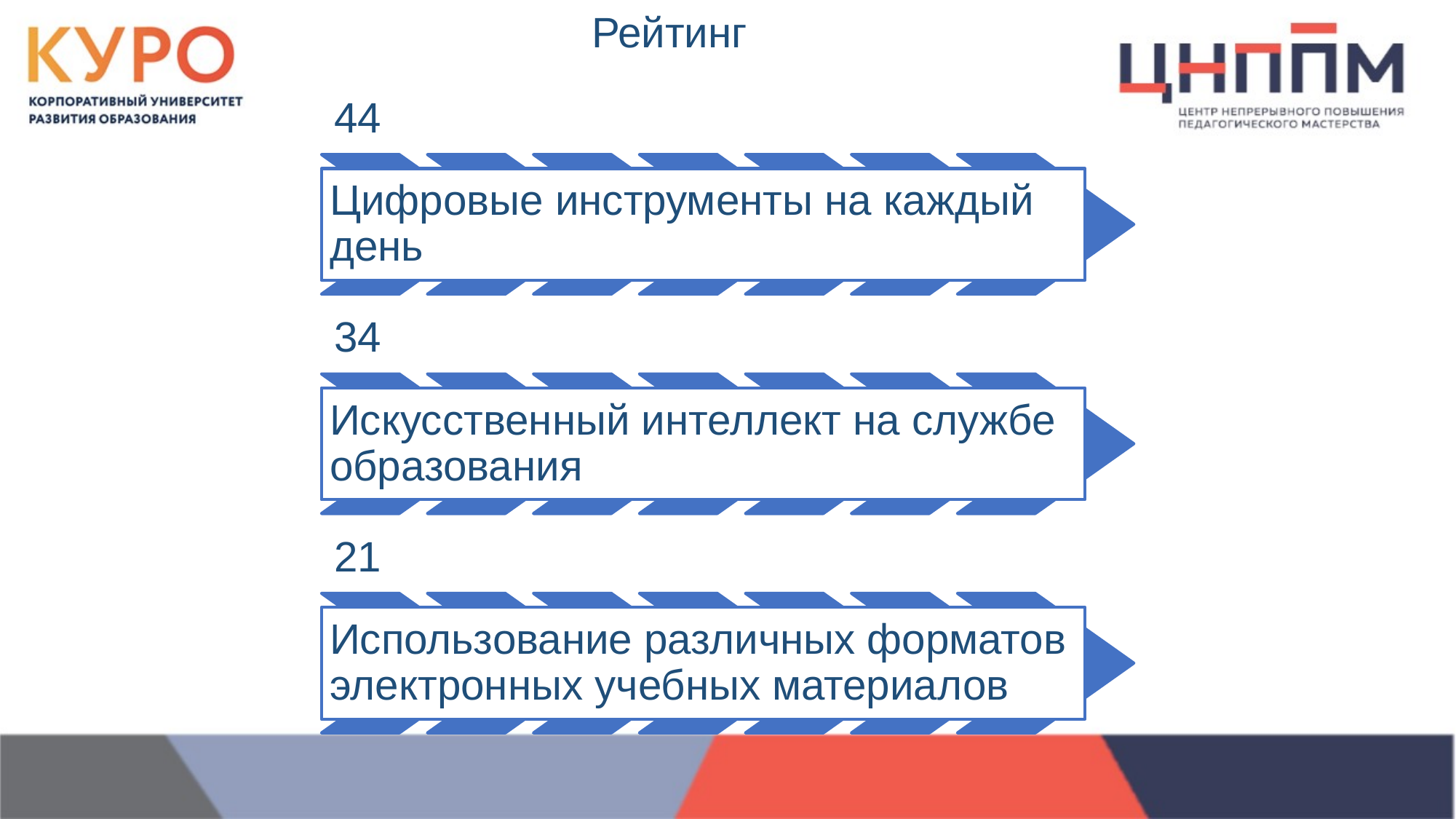

Рейтинг
44
Цифровые инструменты на каждый день
34
Искусственный интеллект на службе образования
21
Использование различных форматов электронных учебных материалов